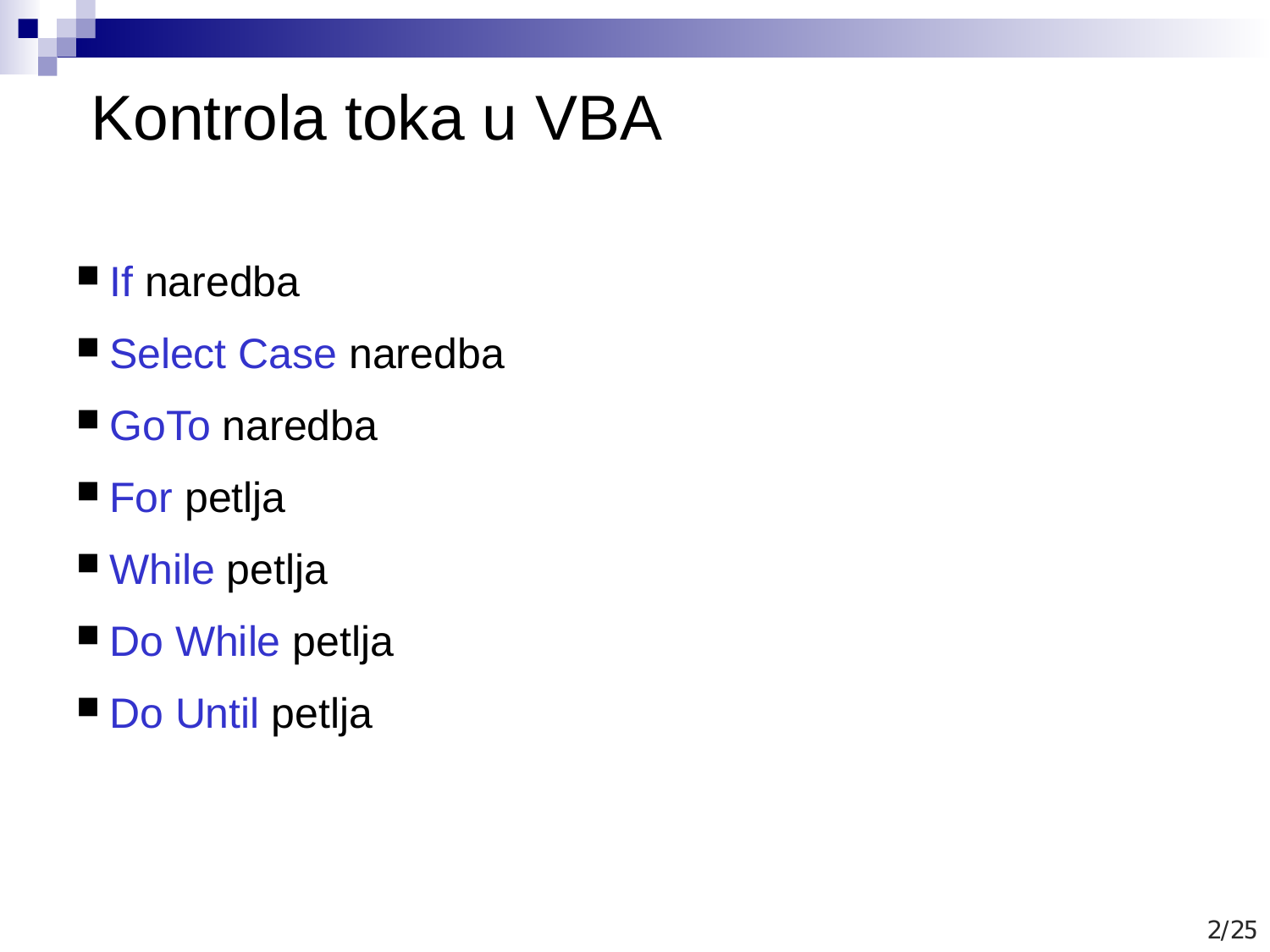

# Kontrola toka u VBA
If naredba
Select Case naredba
GoTo naredba
For petlja
While petlja
Do While petlja
Do Until petlja
2/25